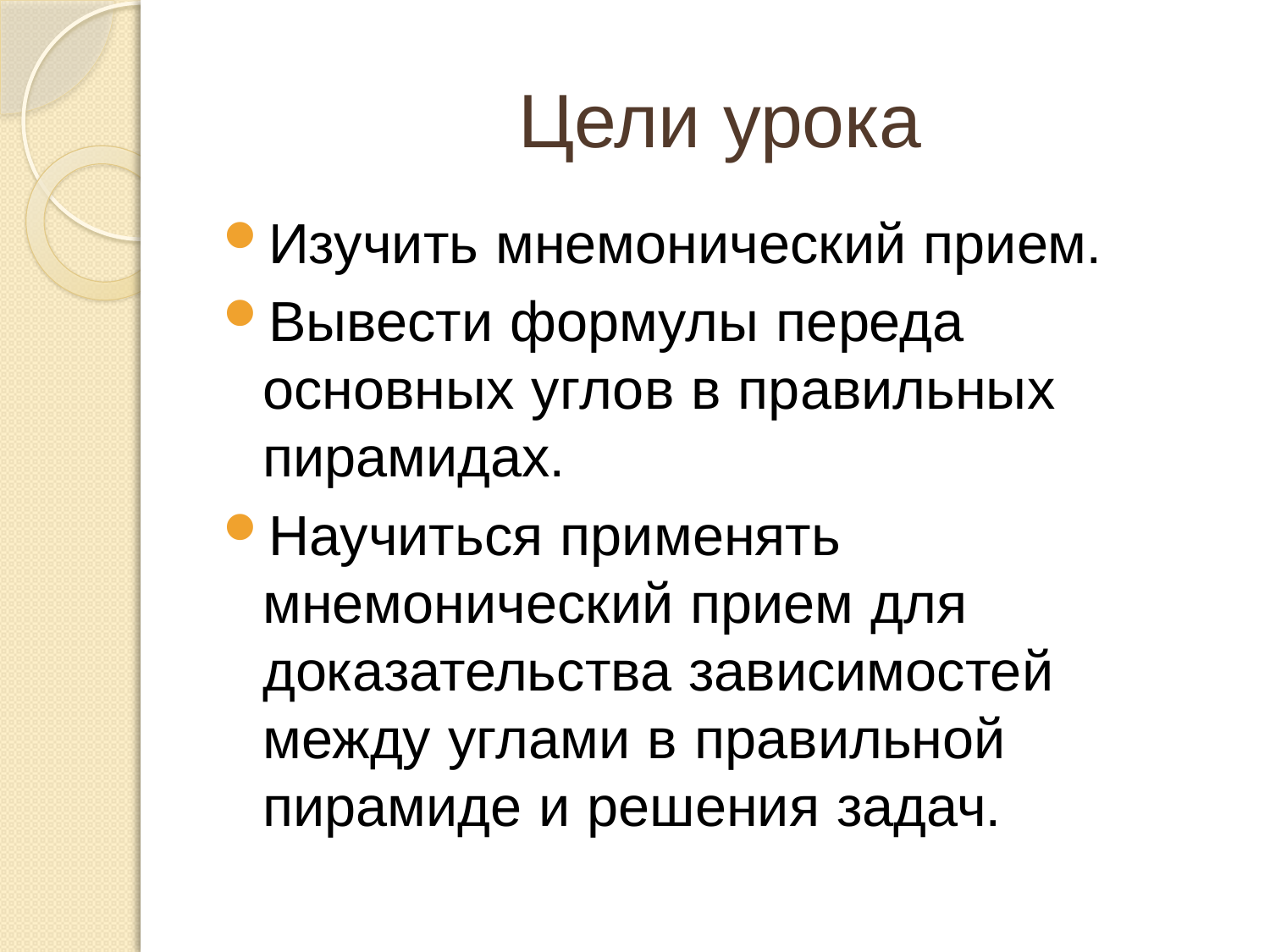

# Цели урока
Изучить мнемонический прием.
Вывести формулы переда основных углов в правильных пирамидах.
Научиться применять мнемонический прием для доказательства зависимостей между углами в правильной пирамиде и решения задач.